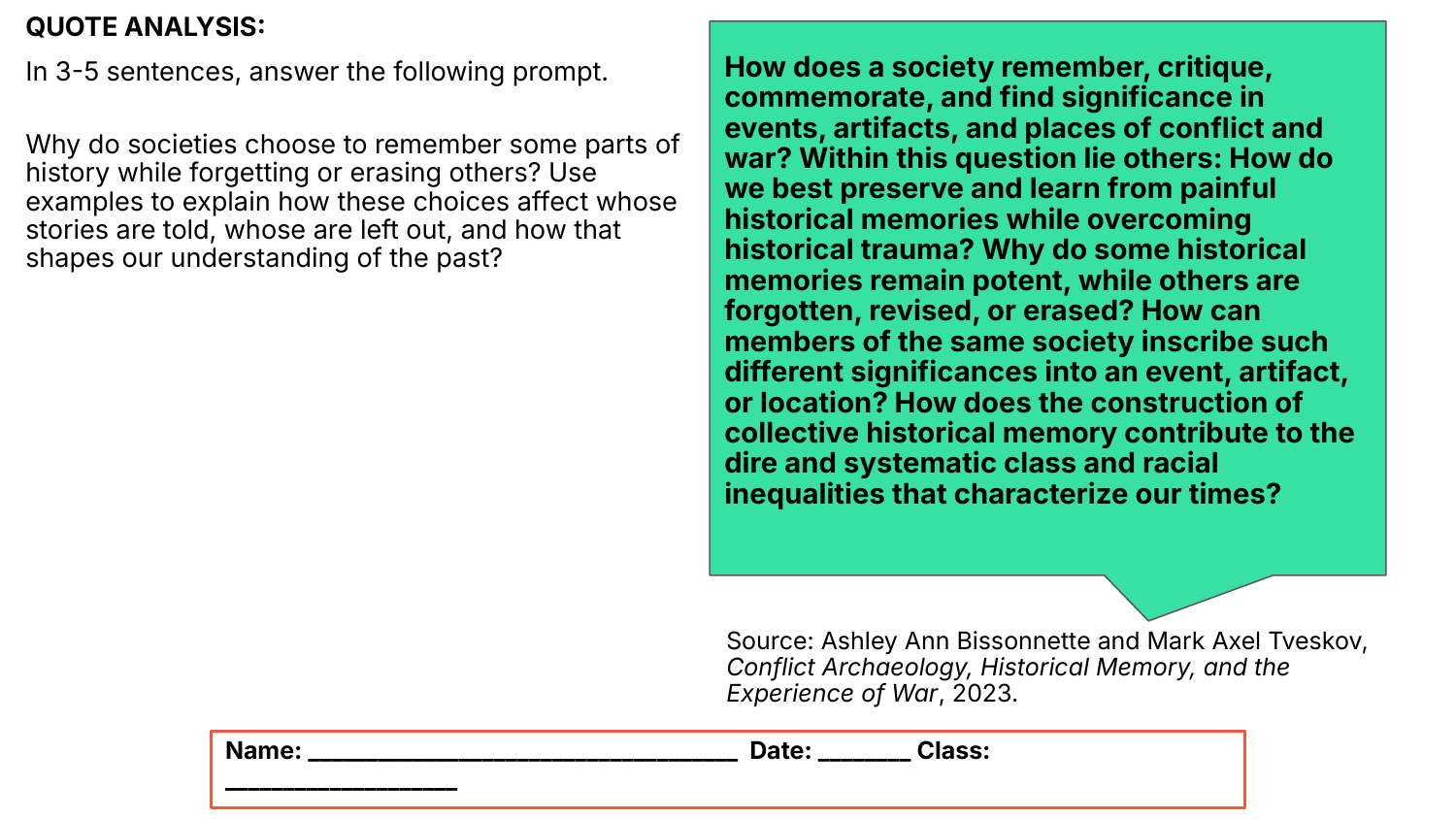

QUOTE ANALYSIS:
In 3-5 sentences, answer the following prompt.

Why do societies choose to remember some parts of history while forgetting or erasing others? Use examples to explain how these choices affect whose stories are told, whose are left out, and how that shapes our understanding of the past?

How does a society remember, critique, commemorate, and find significance in events, artifacts, and places of conflict and war? Within this question lie others: How do we best preserve and learn from painful historical memories while overcoming historical trauma? Why do some historical memories remain potent, while others are forgotten, revised, or erased? How can members of the same society inscribe such different significances into an event, artifact, or location? How does the construction of collective historical memory contribute to the dire and systematic class and racial inequalities that characterize our times?

Source: Ashley Ann Bissonnette and Mark Axel Tveskov, Conflict Archaeology, Historical Memory, and the Experience of War, 2023.
Name: _____________________________________  Date: ________ Class: ____________________